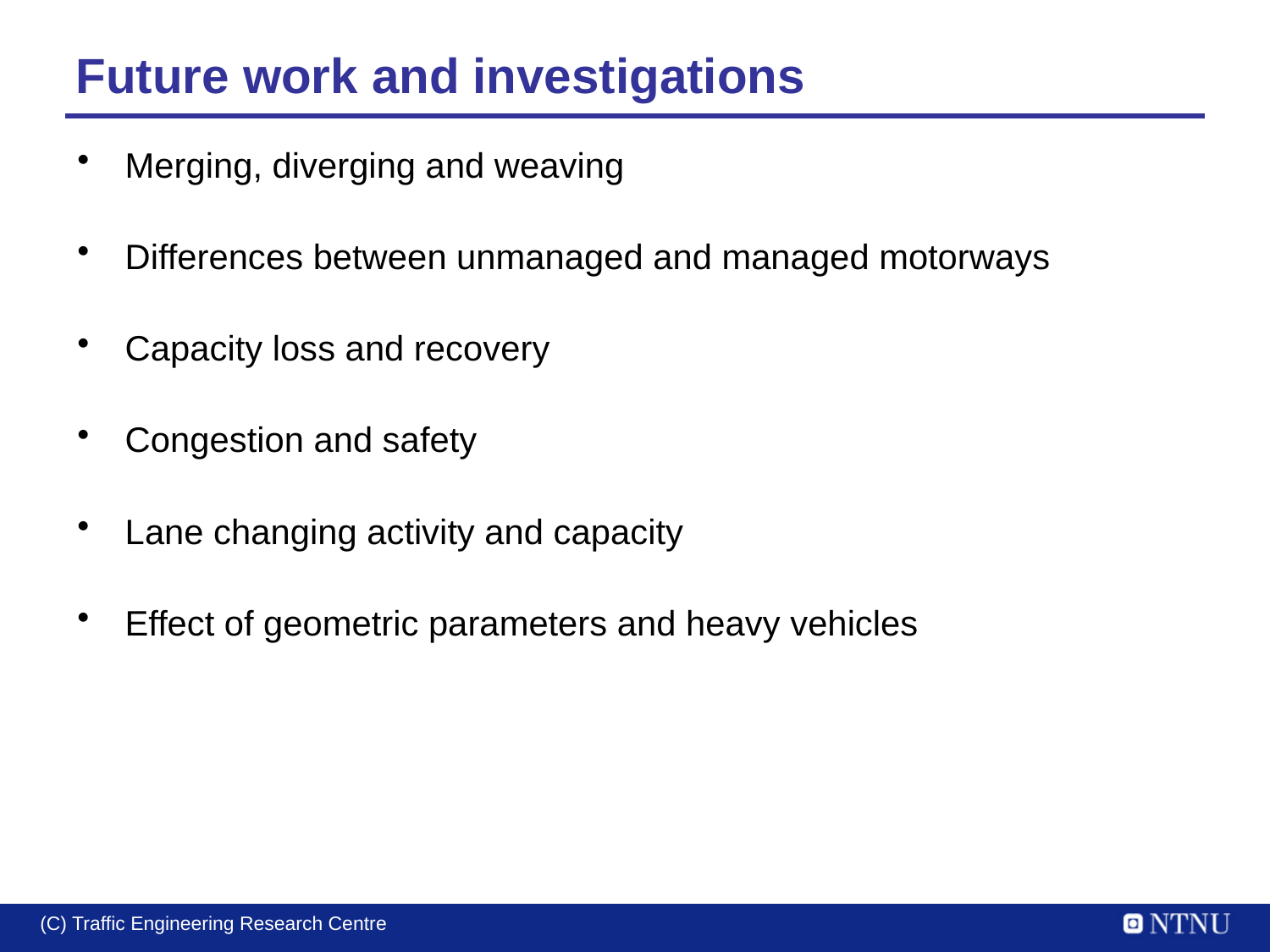

# Future work and investigations
Merging, diverging and weaving
Differences between unmanaged and managed motorways
Capacity loss and recovery
Congestion and safety
Lane changing activity and capacity
Effect of geometric parameters and heavy vehicles